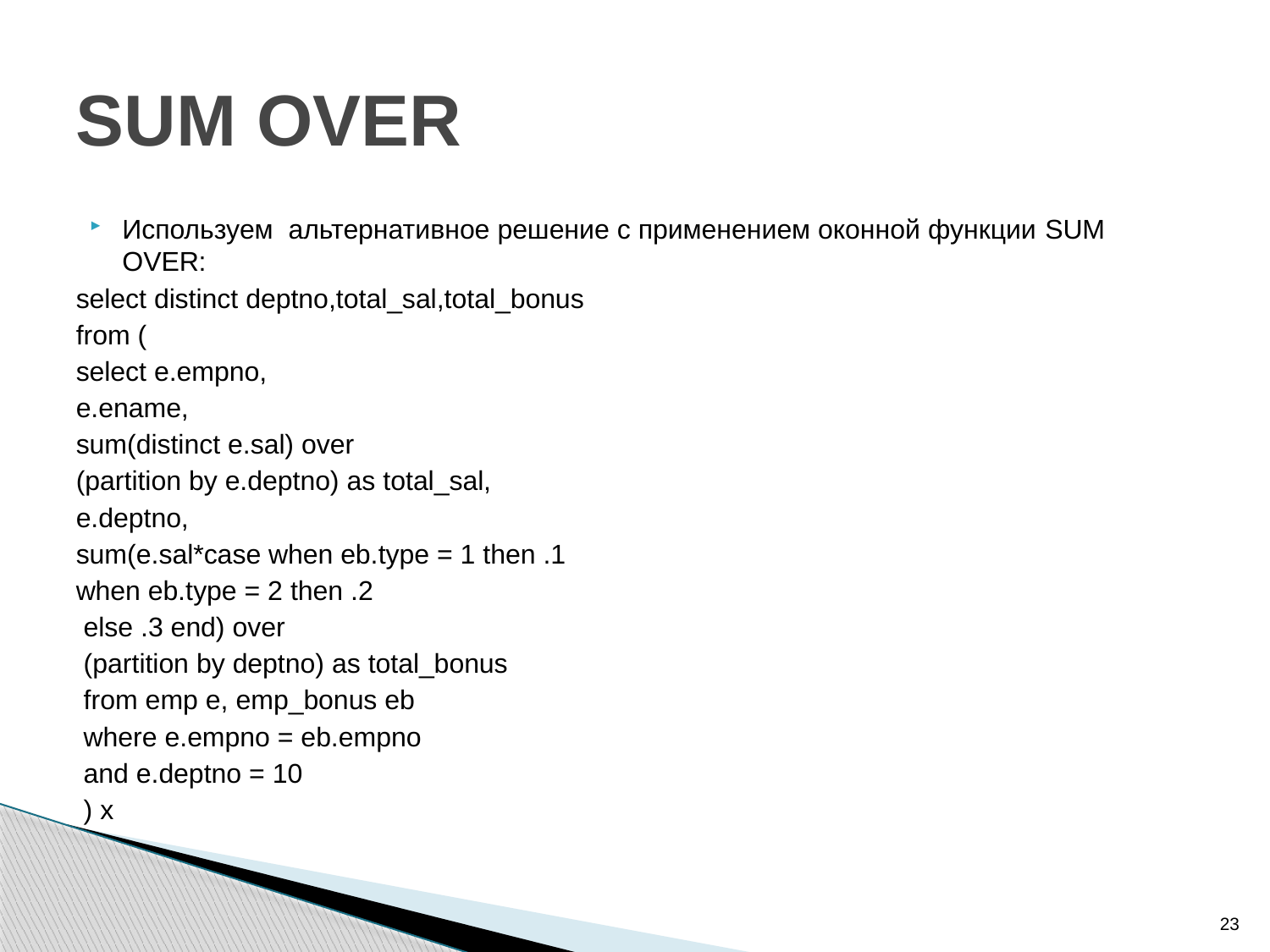

# SUM OVER
Используем  альтернативное решение с применением оконной функции SUM OVER:
select distinct deptno,total_sal,total_bonus
from (
select e.empno,
e.ename,
sum(distinct e.sal) over
(partition by e.deptno) as total_sal,
e.deptno,
sum(e.sal*case when eb.type = 1 then .1
when eb.type = 2 then .2
 else .3 end) over
 (partition by deptno) as total_bonus
 from emp e, emp_bonus eb
 where e.empno = eb.empno
 and e.deptno = 10
 ) x
23